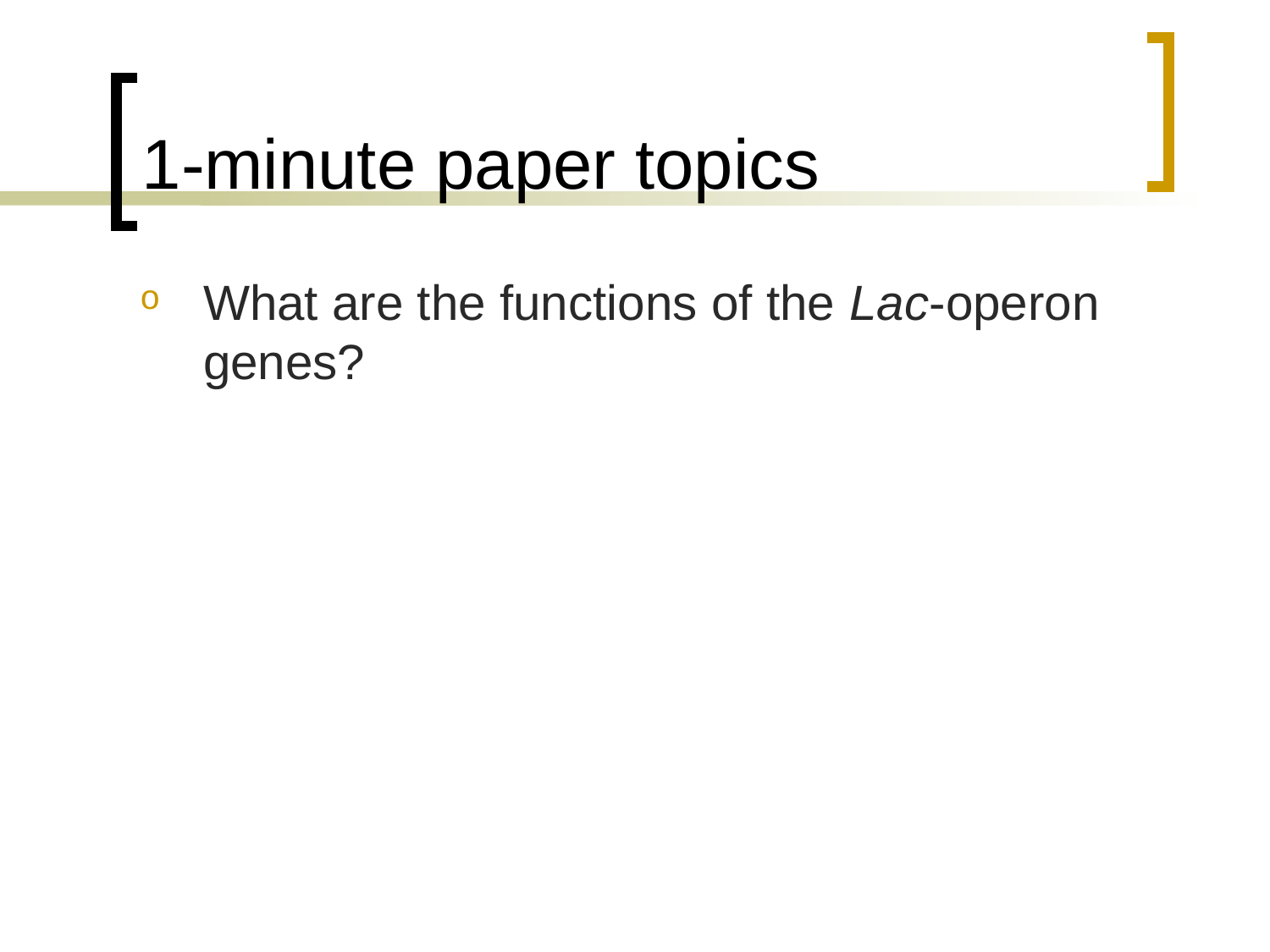

# 1-minute paper topics
What are the functions of the Lac-operon genes?